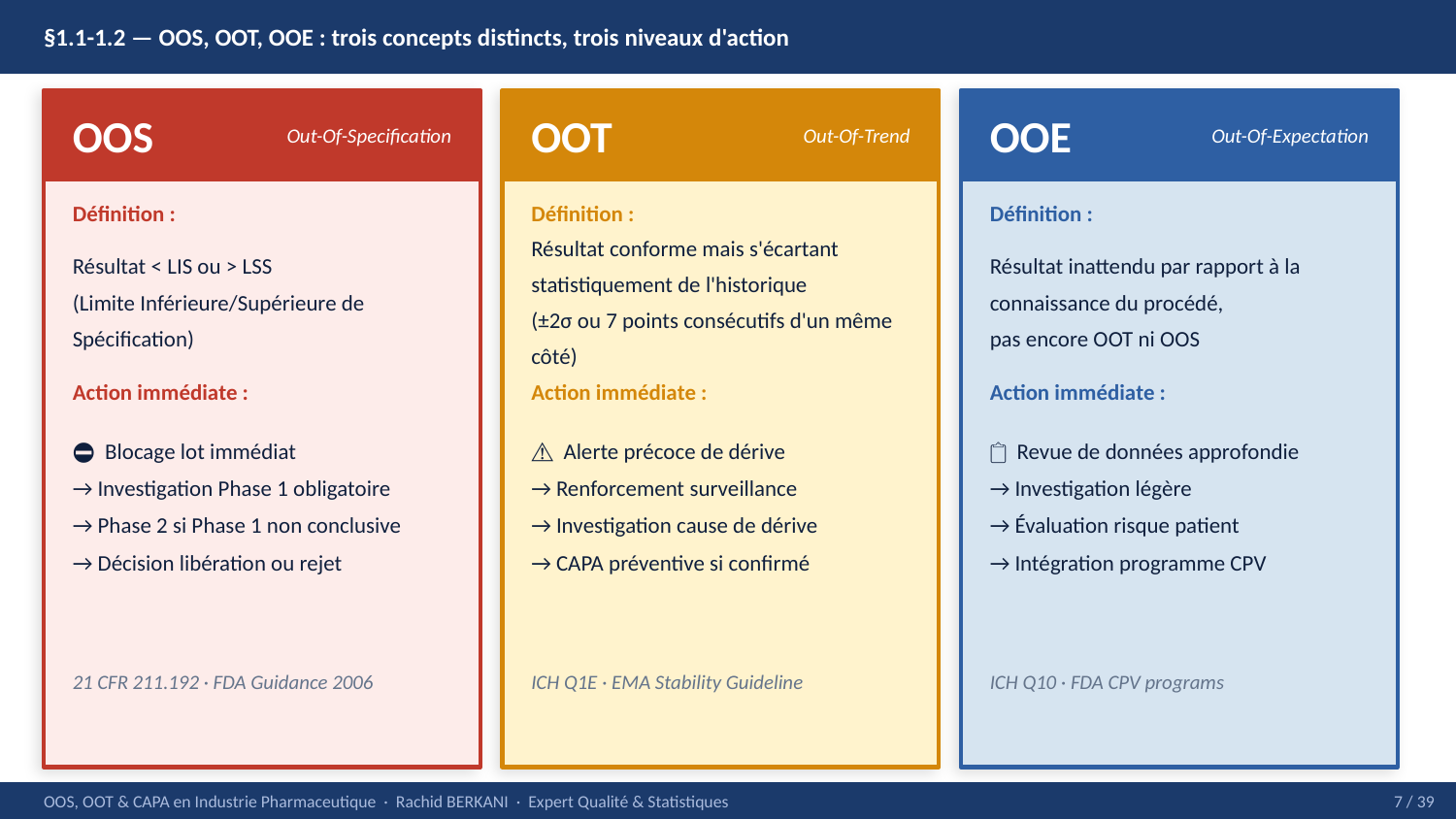

§1.1-1.2 — OOS, OOT, OOE : trois concepts distincts, trois niveaux d'action

OOS
Out-Of-Specification
OOT
Out-Of-Trend
OOE
Out-Of-Expectation
Définition :
Définition :
Définition :
Résultat < LIS ou > LSS
(Limite Inférieure/Supérieure de Spécification)
Résultat conforme mais s'écartant statistiquement de l'historique
(±2σ ou 7 points consécutifs d'un même côté)
Résultat inattendu par rapport à la connaissance du procédé,
pas encore OOT ni OOS
Action immédiate :
Action immédiate :
Action immédiate :
⛔  Blocage lot immédiat
→ Investigation Phase 1 obligatoire
→ Phase 2 si Phase 1 non conclusive
→ Décision libération ou rejet
⚠  Alerte précoce de dérive
→ Renforcement surveillance
→ Investigation cause de dérive
→ CAPA préventive si confirmé
📋  Revue de données approfondie
→ Investigation légère
→ Évaluation risque patient
→ Intégration programme CPV
21 CFR 211.192 · FDA Guidance 2006
ICH Q1E · EMA Stability Guideline
ICH Q10 · FDA CPV programs

OOS, OOT & CAPA en Industrie Pharmaceutique  ·  Rachid BERKANI  ·  Expert Qualité & Statistiques
7 / 39